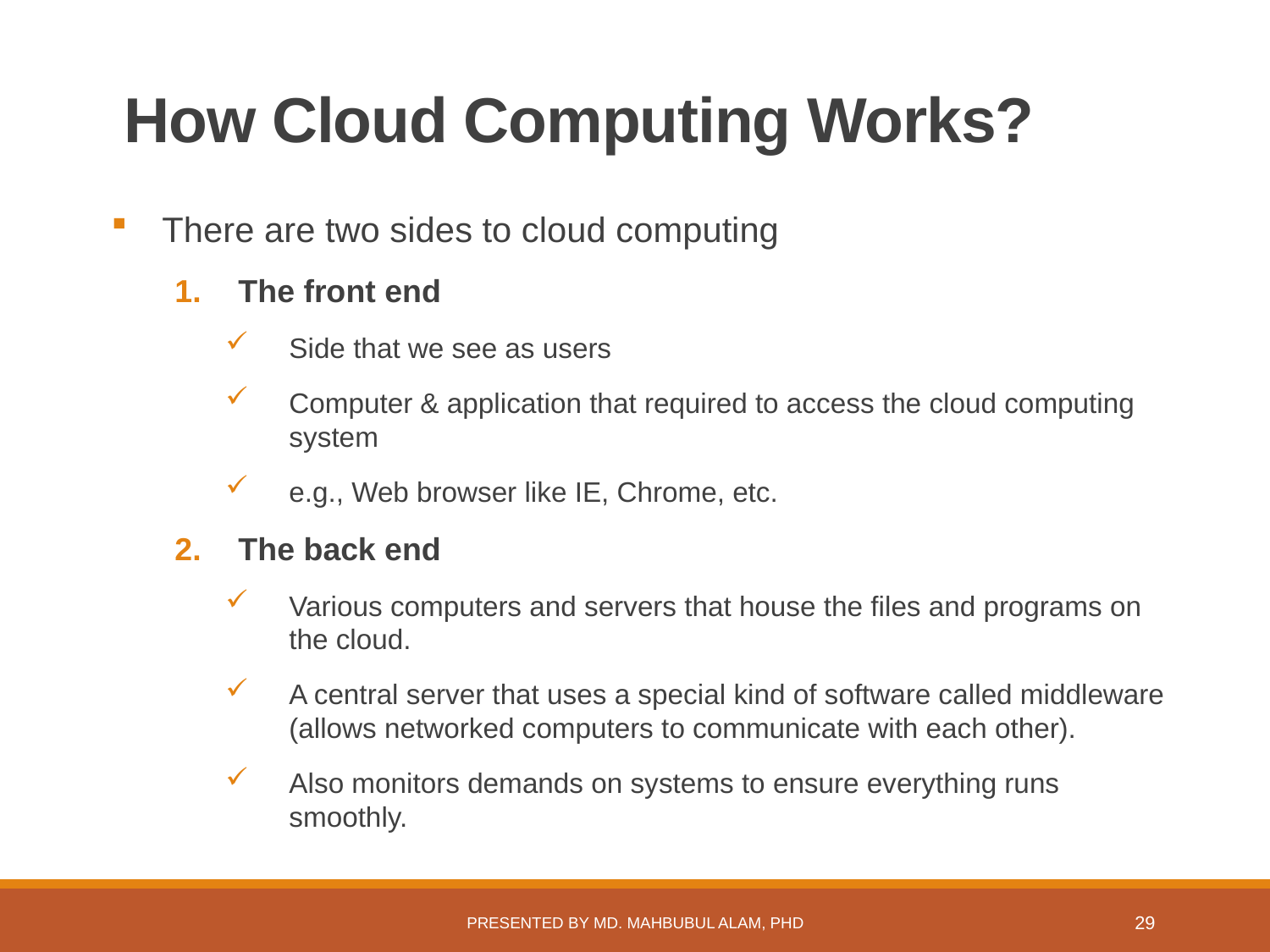

# How Cloud Computing Works?
There are two sides to cloud computing
The front end
Side that we see as users
Computer & application that required to access the cloud computing system
e.g., Web browser like IE, Chrome, etc.
The back end
Various computers and servers that house the files and programs on the cloud.
A central server that uses a special kind of software called middleware (allows networked computers to communicate with each other).
Also monitors demands on systems to ensure everything runs smoothly.

Presented by Md. Mahbubul Alam, PhD
29